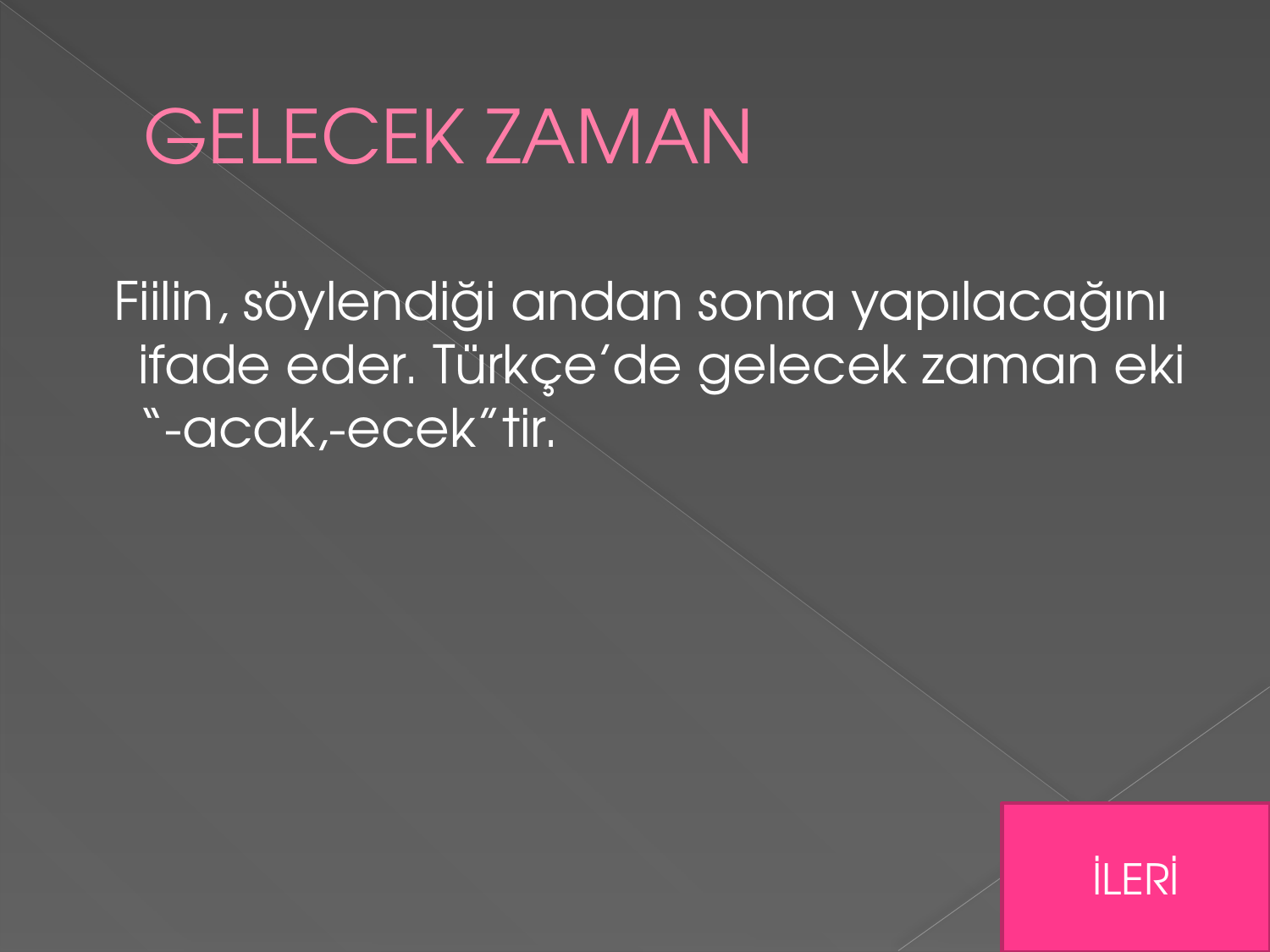

# GELECEK ZAMAN
  Fiilin, söylendiği andan sonra yapılacağını ifade eder. Türkçe’de gelecek zaman eki “-acak,-ecek”tir.

İLERİ